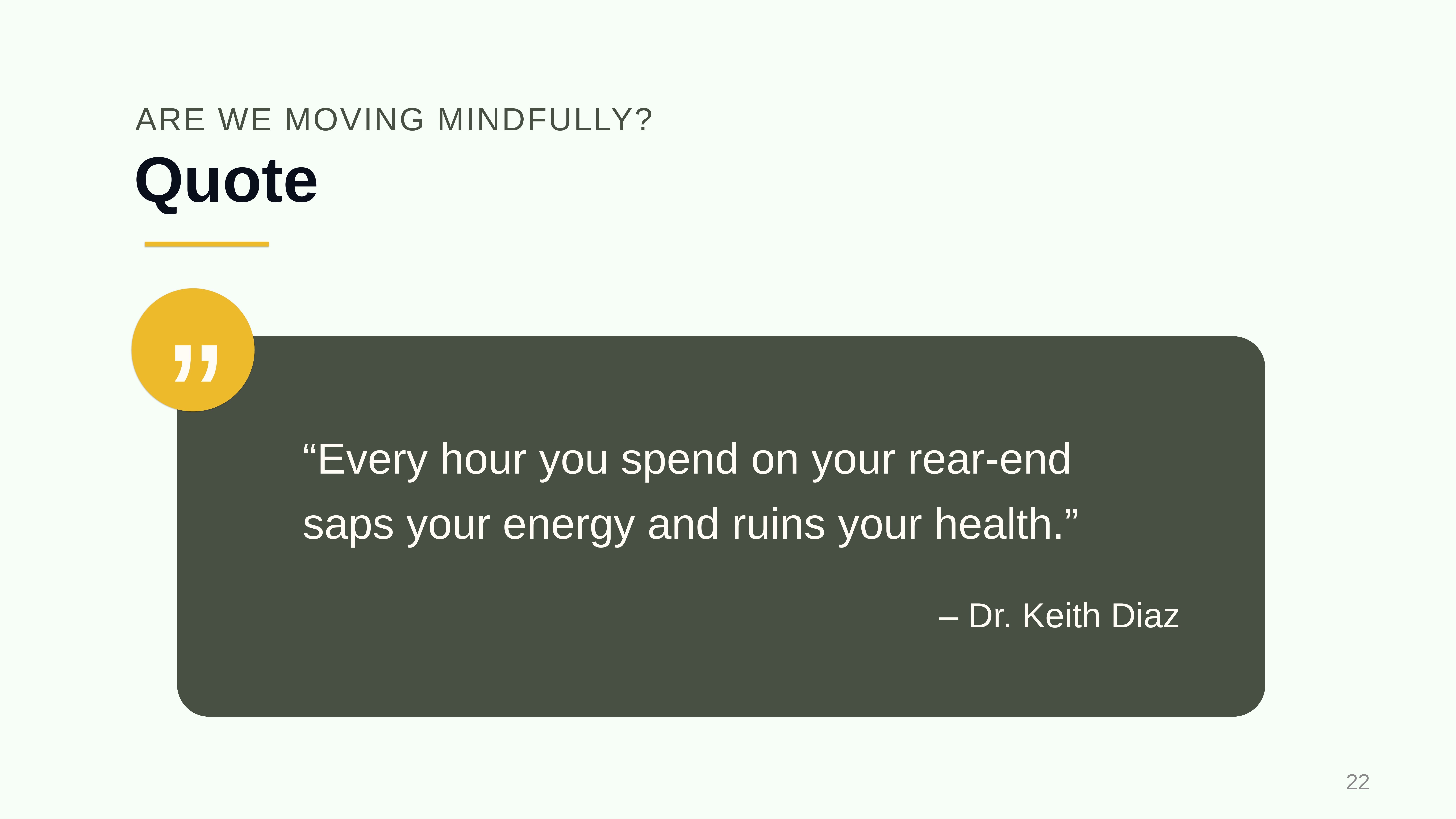

ARE WE MOVING MINDFULLY?
# Quote

”

“Every hour you spend on your rear-end saps your energy and ruins your health.”
– Dr. Keith Diaz
22